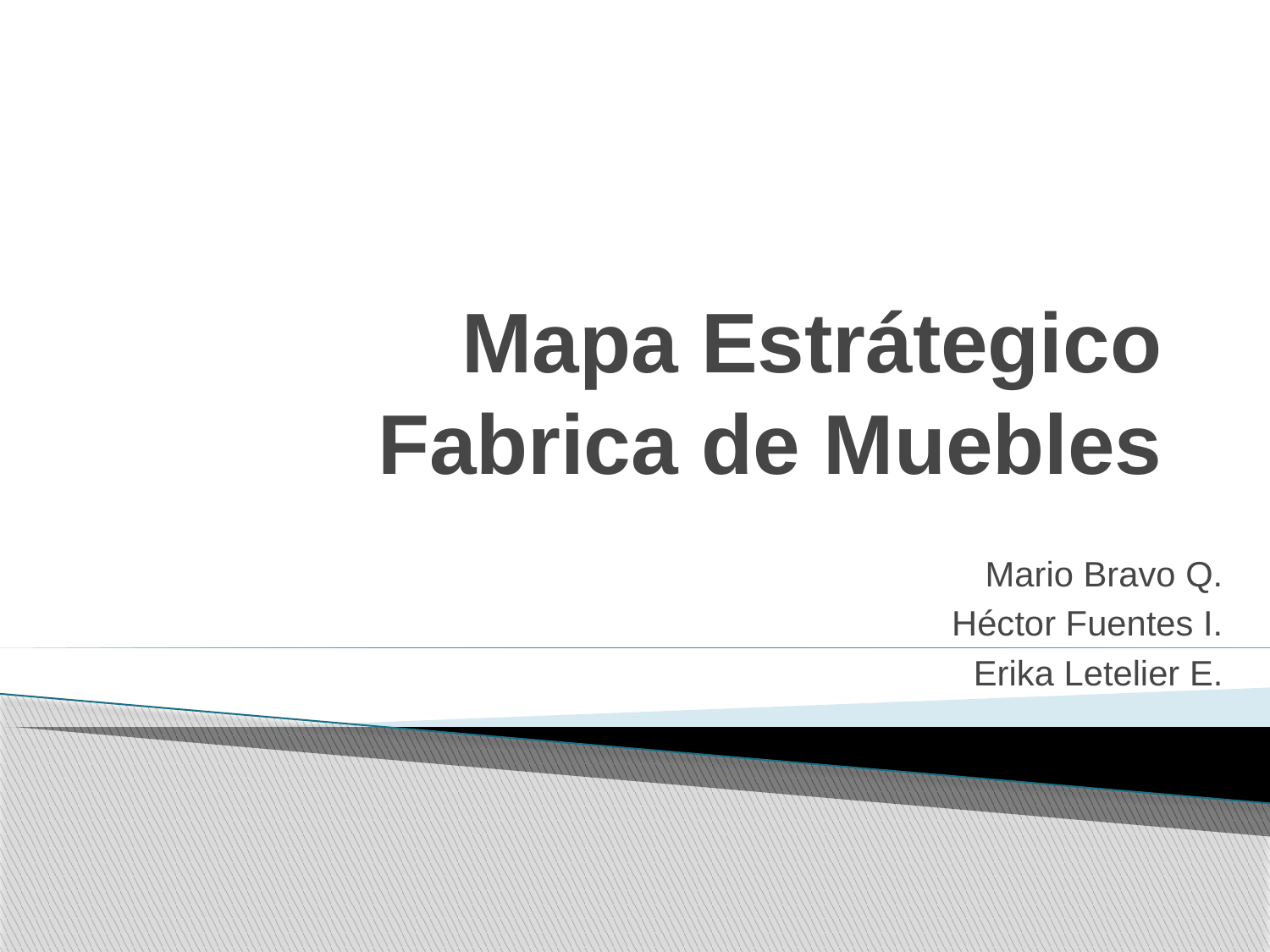

# Mapa Estrátegico Fabrica de Muebles
Mario Bravo Q.
Héctor Fuentes I.
Erika Letelier E.